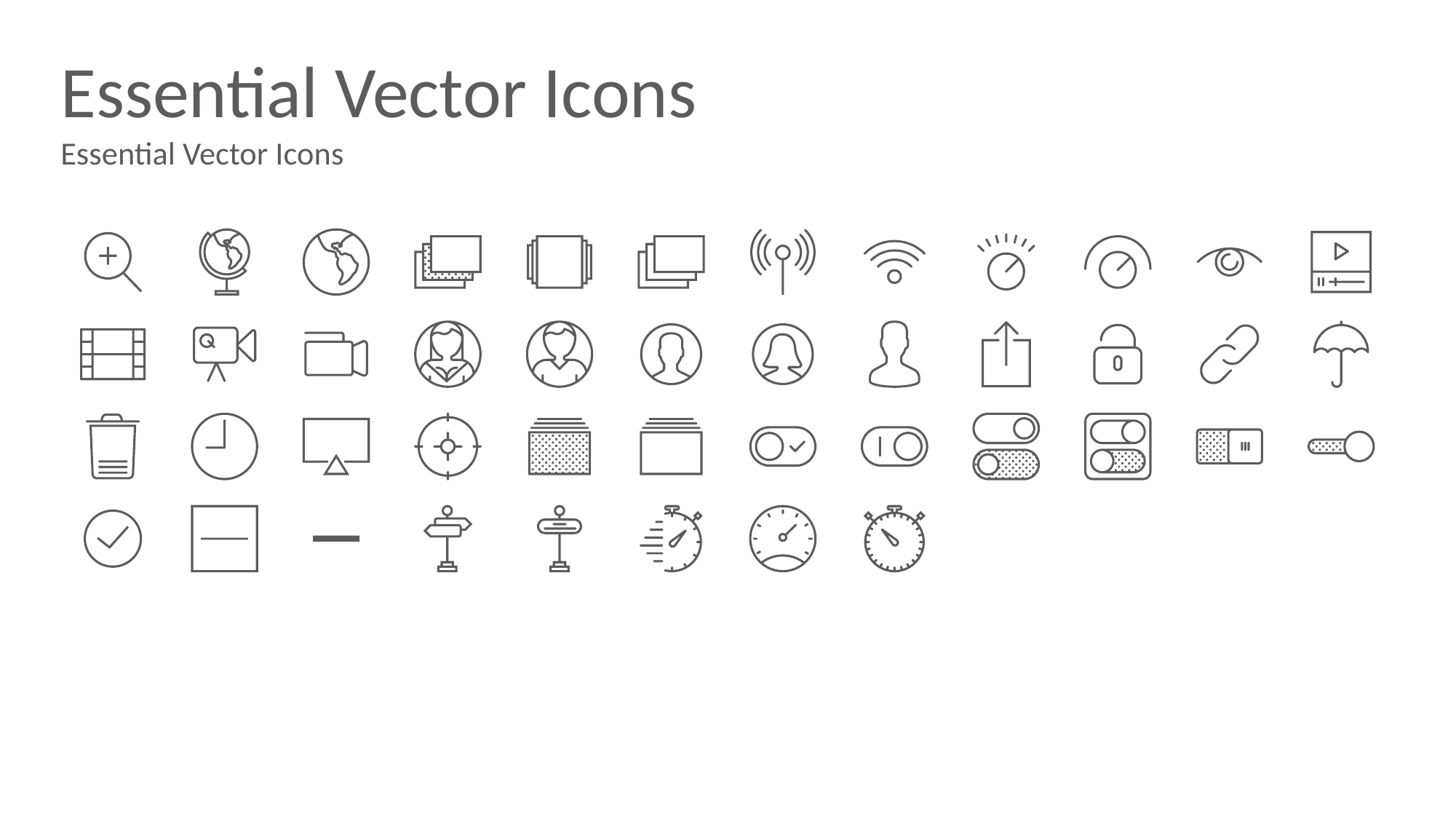

# Essential Vector Icons
Essential Vector Icons